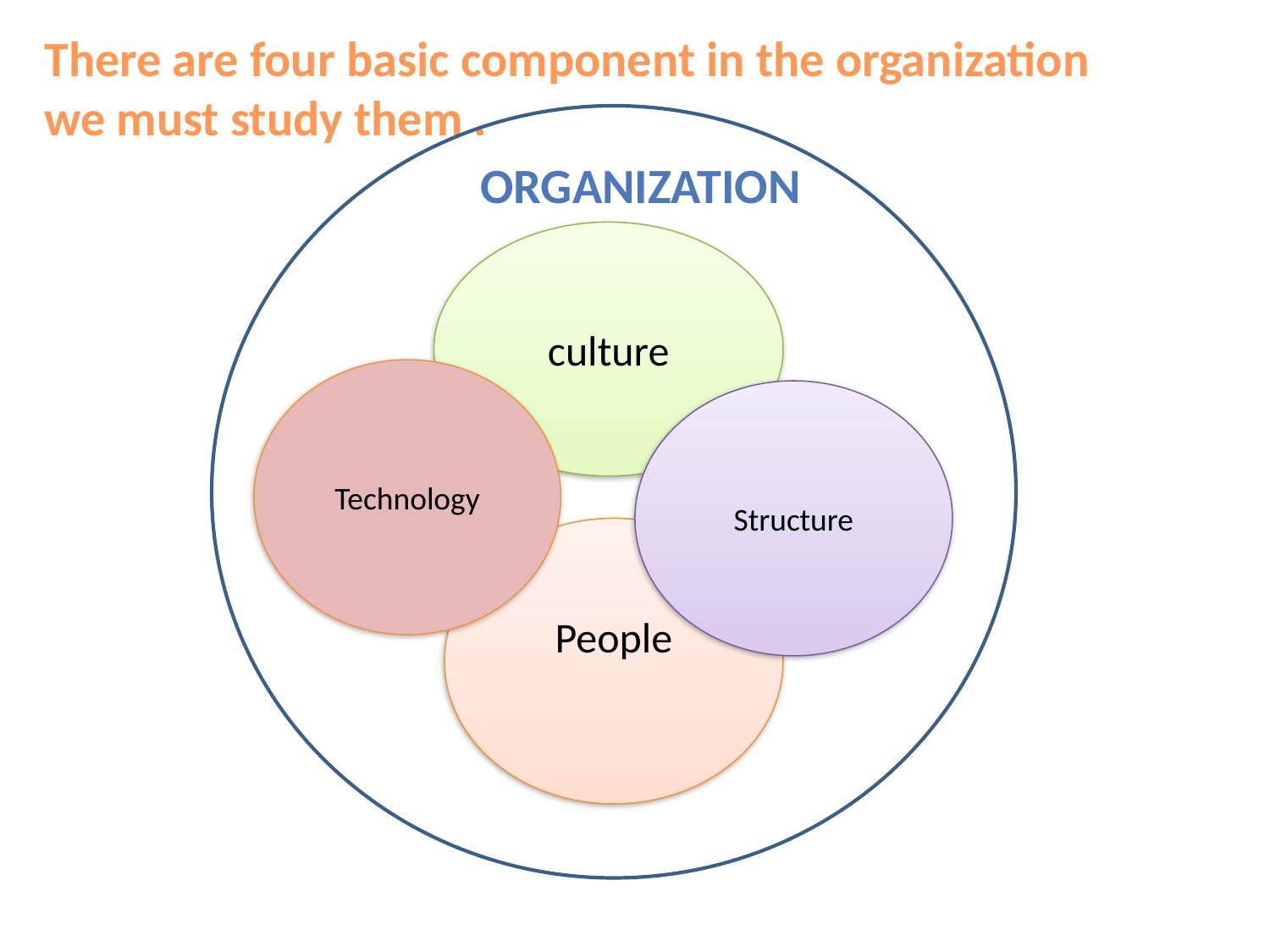

There are four basic component in the organization
we must study them .

Organization
culture
Technology
Structure
People